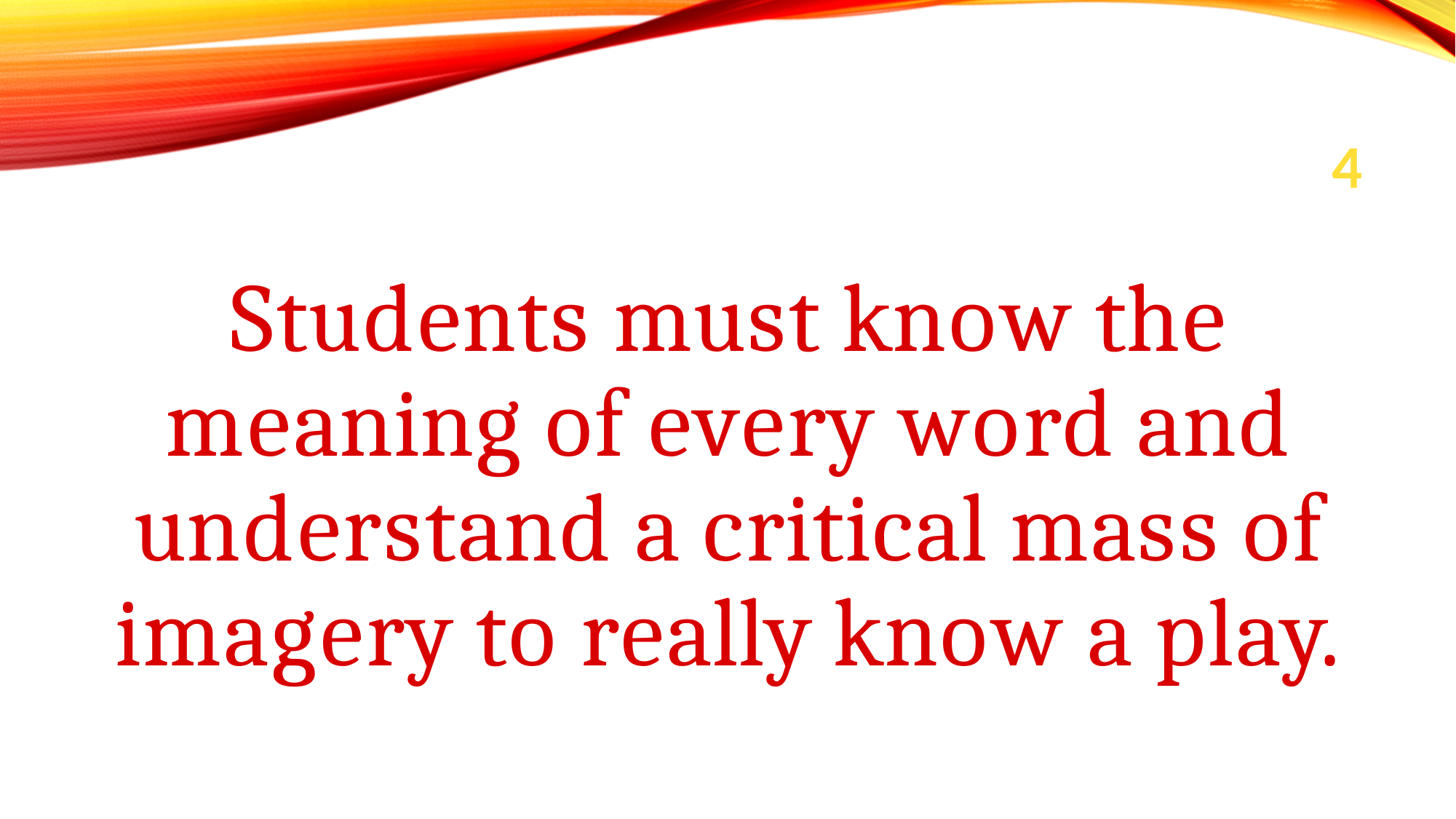

# 4
Students must know the meaning of every word and understand a critical mass of imagery to really know a play.